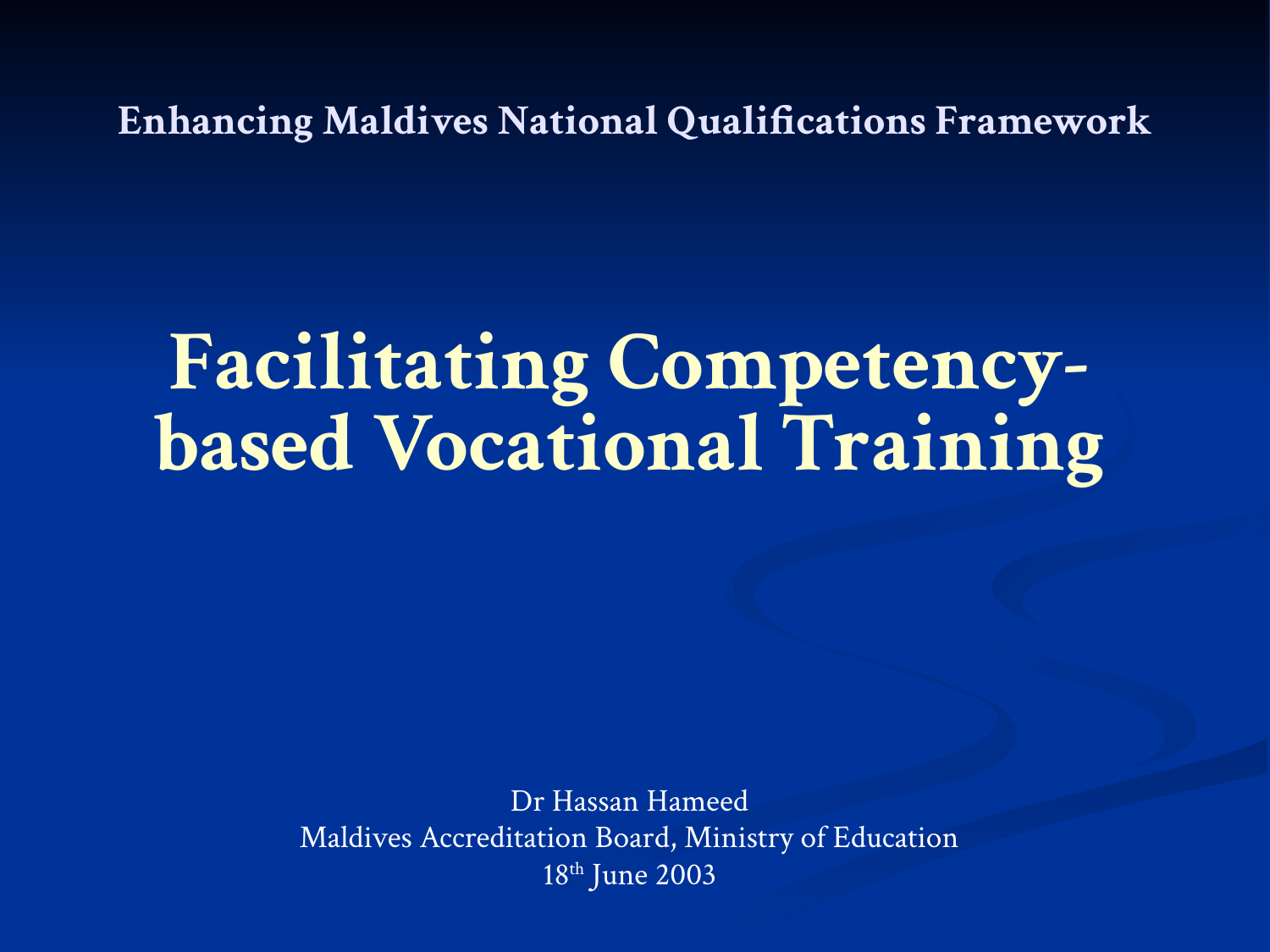

# Enhancing Maldives National Qualifications Framework
Facilitating Competency-based Vocational Training

Dr Hassan Hameed
Maldives Accreditation Board, Ministry of Education
18th June 2003